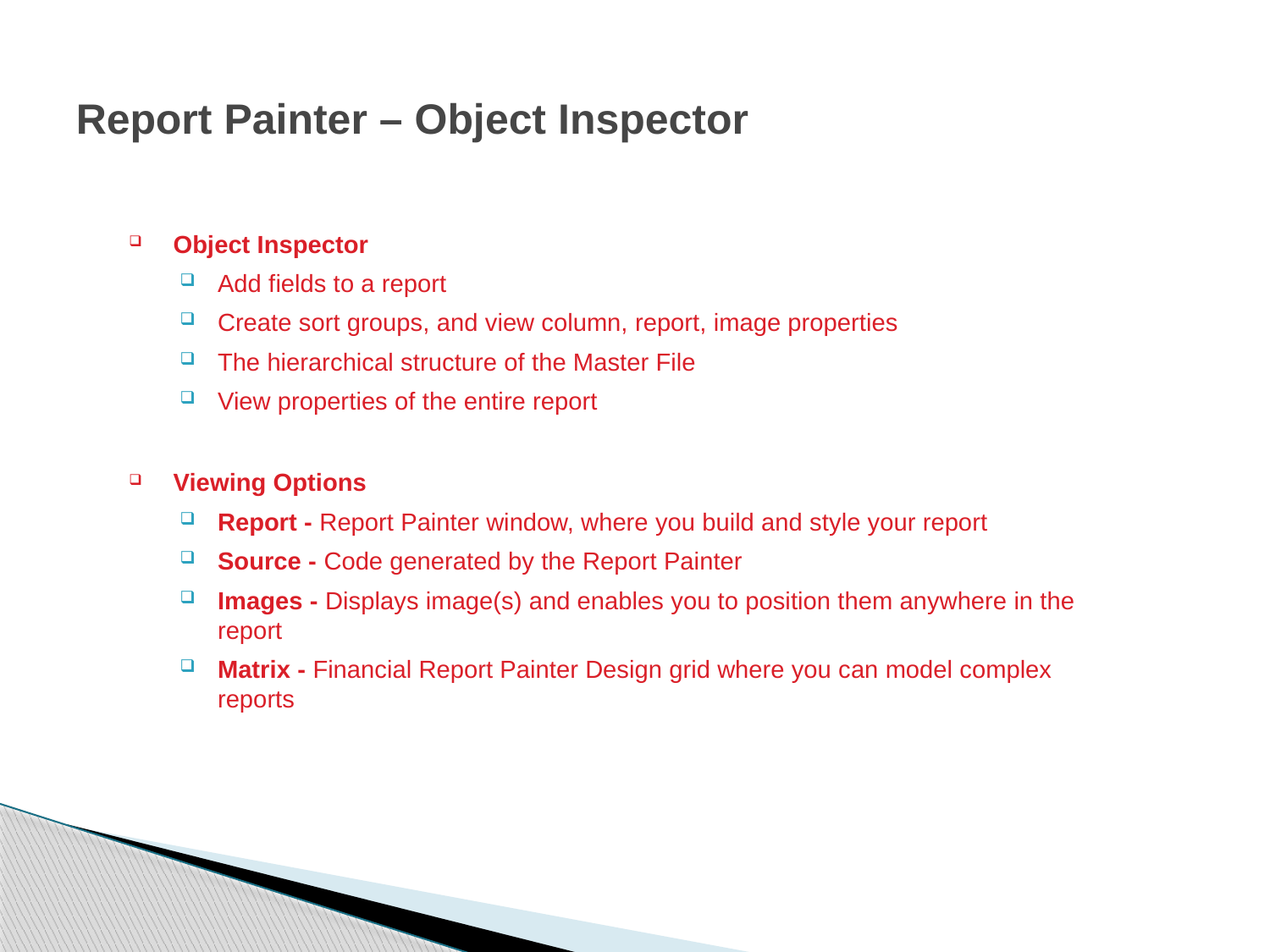

# Report Painter – Object Inspector
Object Inspector
Add fields to a report
Create sort groups, and view column, report, image properties
The hierarchical structure of the Master File
View properties of the entire report

Viewing Options
Report - Report Painter window, where you build and style your report
Source - Code generated by the Report Painter
Images - Displays image(s) and enables you to position them anywhere in the report
Matrix - Financial Report Painter Design grid where you can model complex reports

26